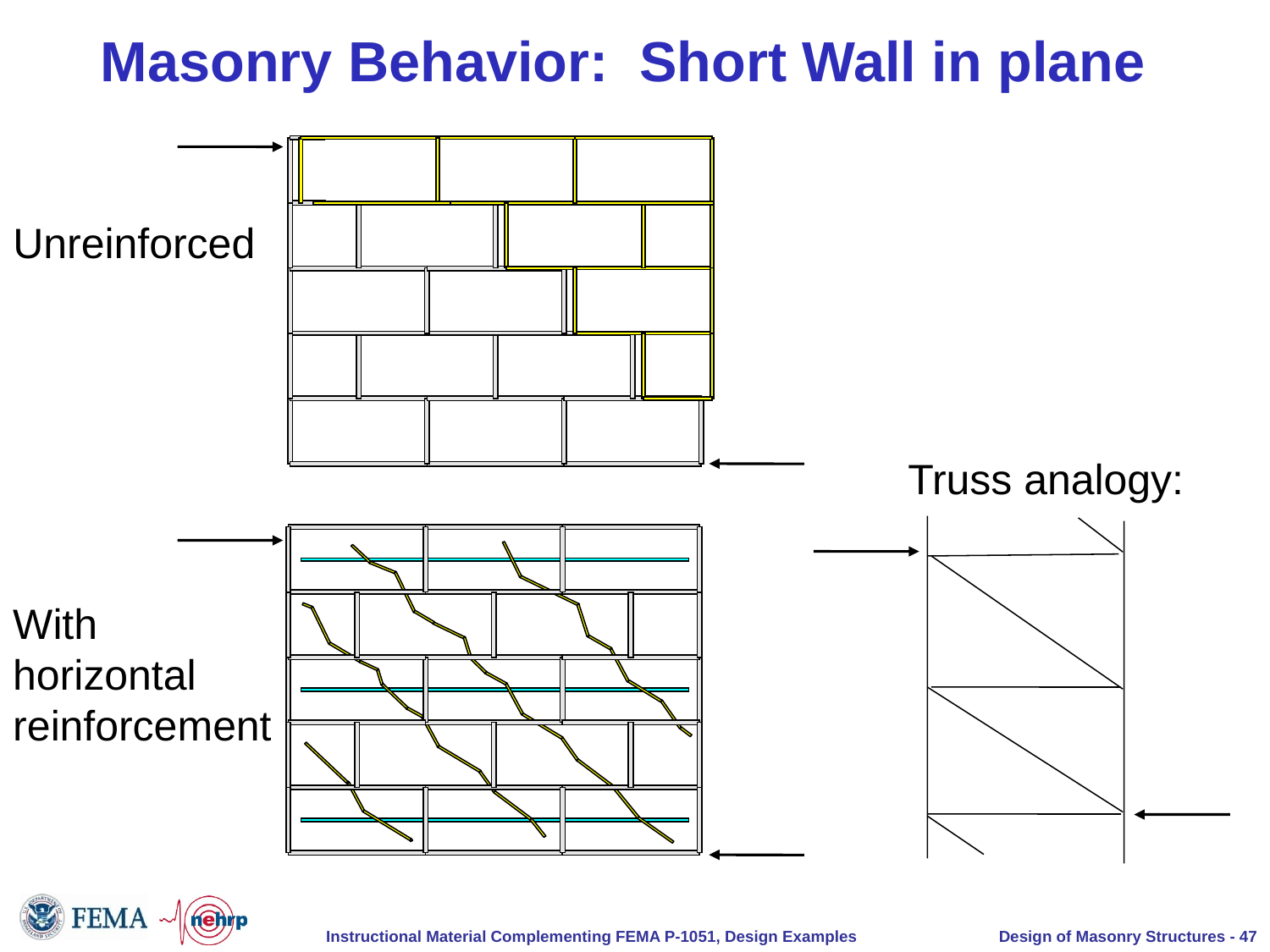

# Masonry Behavior:  Short Wall in plane

Unreinforced

Truss analogy:

With
horizontal
reinforcement

Design of Masonry Structures - 47
Instructional Material Complementing FEMA P-1051, Design Examples